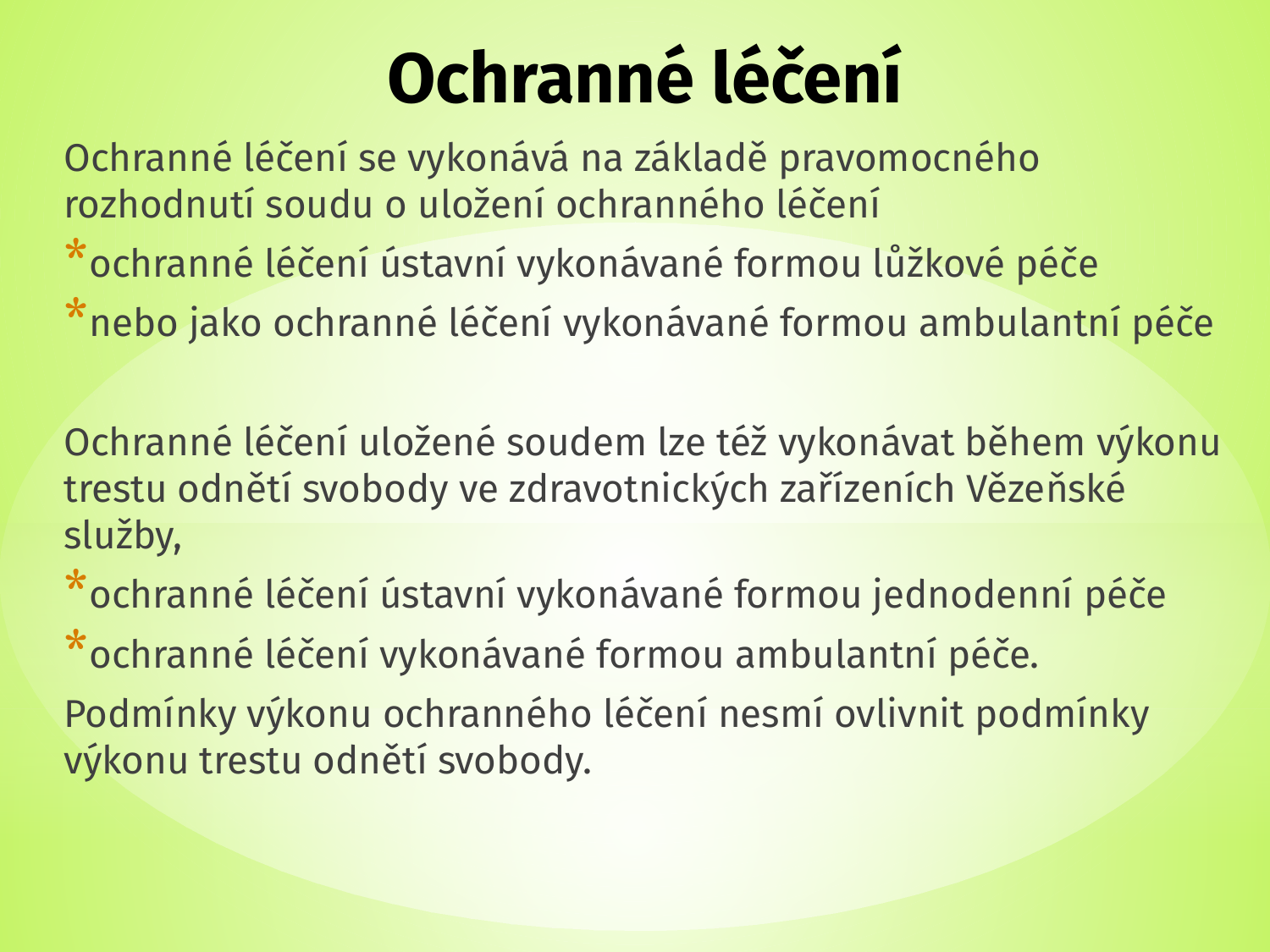

# Ochranné léčení
Ochranné léčení se vykonává na základě pravomocného rozhodnutí soudu o uložení ochranného léčení
ochranné léčení ústavní vykonávané formou lůžkové péče
nebo jako ochranné léčení vykonávané formou ambulantní péče

Ochranné léčení uložené soudem lze též vykonávat během výkonu trestu odnětí svobody ve zdravotnických zařízeních Vězeňské služby,
ochranné léčení ústavní vykonávané formou jednodenní péče
ochranné léčení vykonávané formou ambulantní péče.
Podmínky výkonu ochranného léčení nesmí ovlivnit podmínky výkonu trestu odnětí svobody.